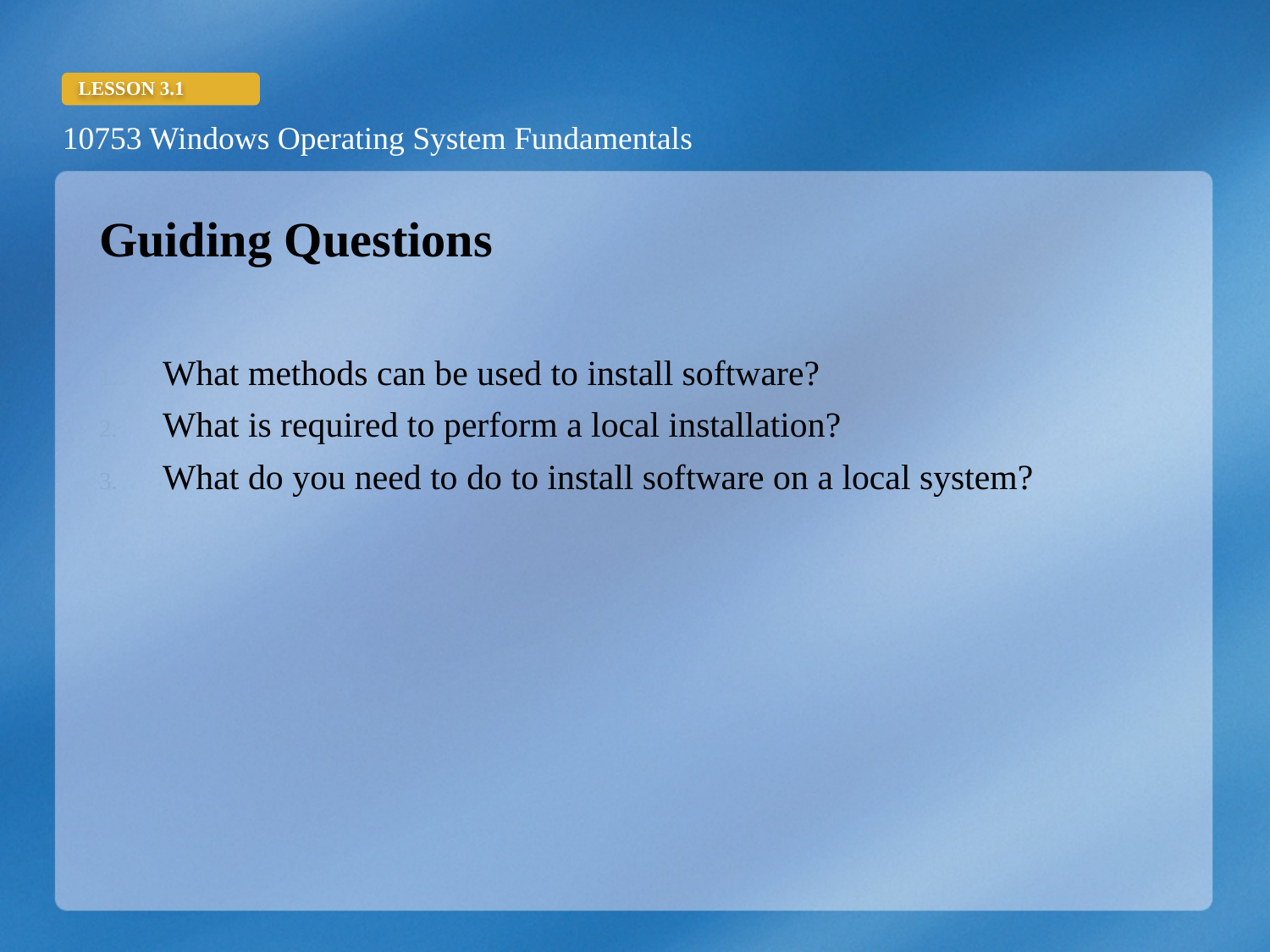

Guiding Questions

What methods can be used to install software?
What is required to perform a local installation?
What do you need to do to install software on a local system?